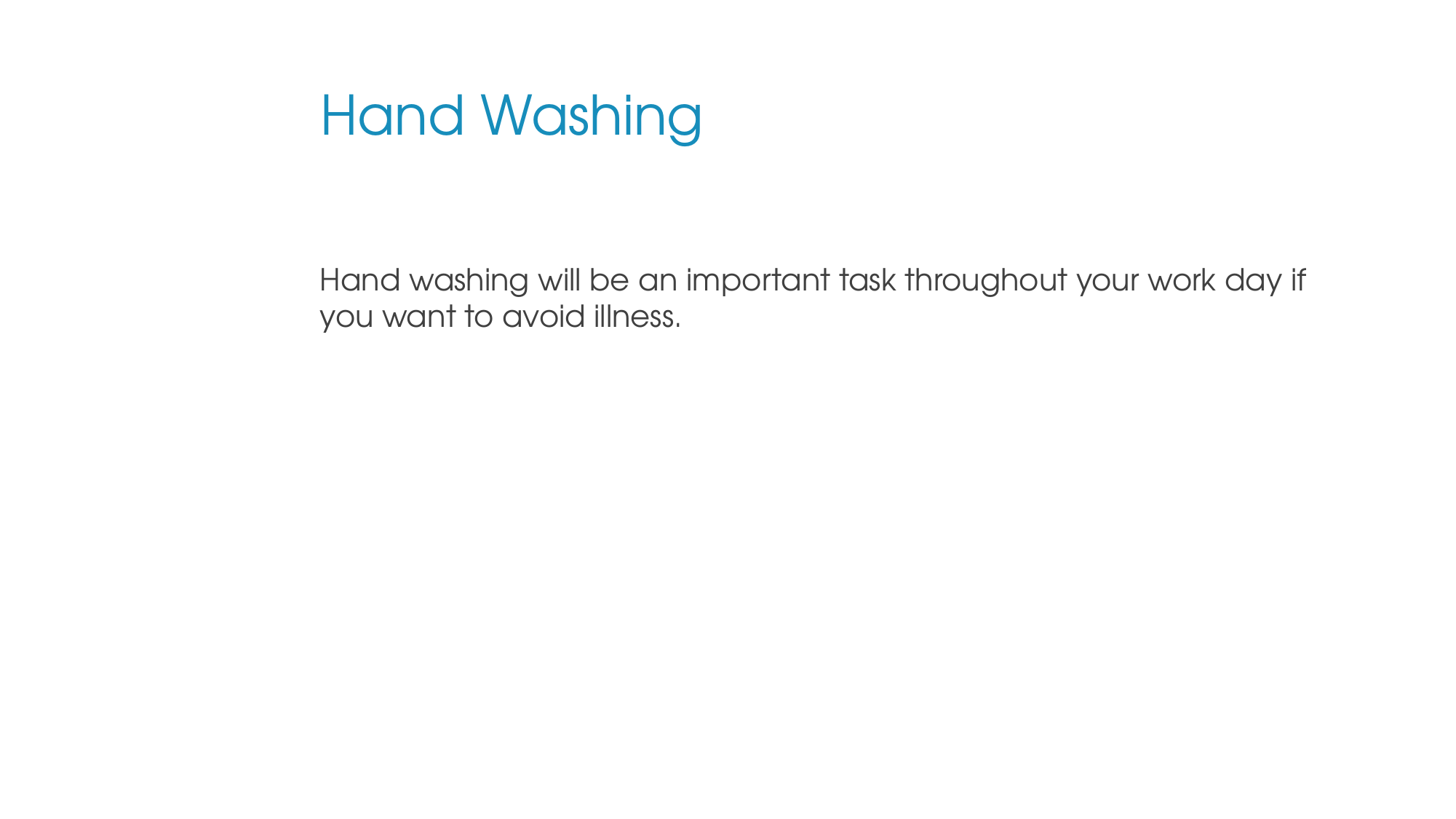

# Hand Washing
Hand washing will be an important task throughout your work day if you want to avoid illness.